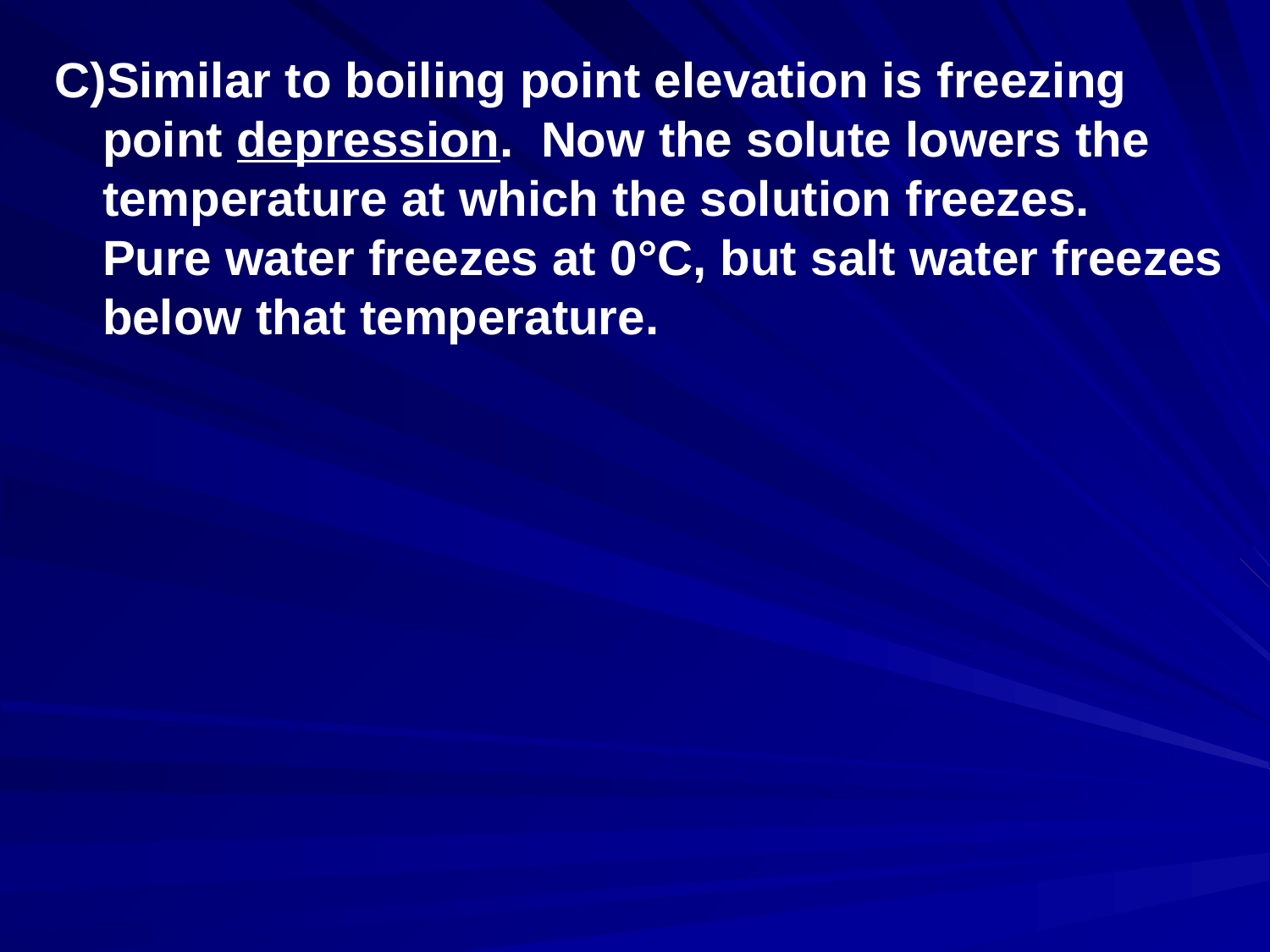

Similar to boiling point elevation is freezing point depression.  Now the solute lowers the temperature at which the solution freezes.  Pure water freezes at 0°C, but salt water freezes below that temperature.